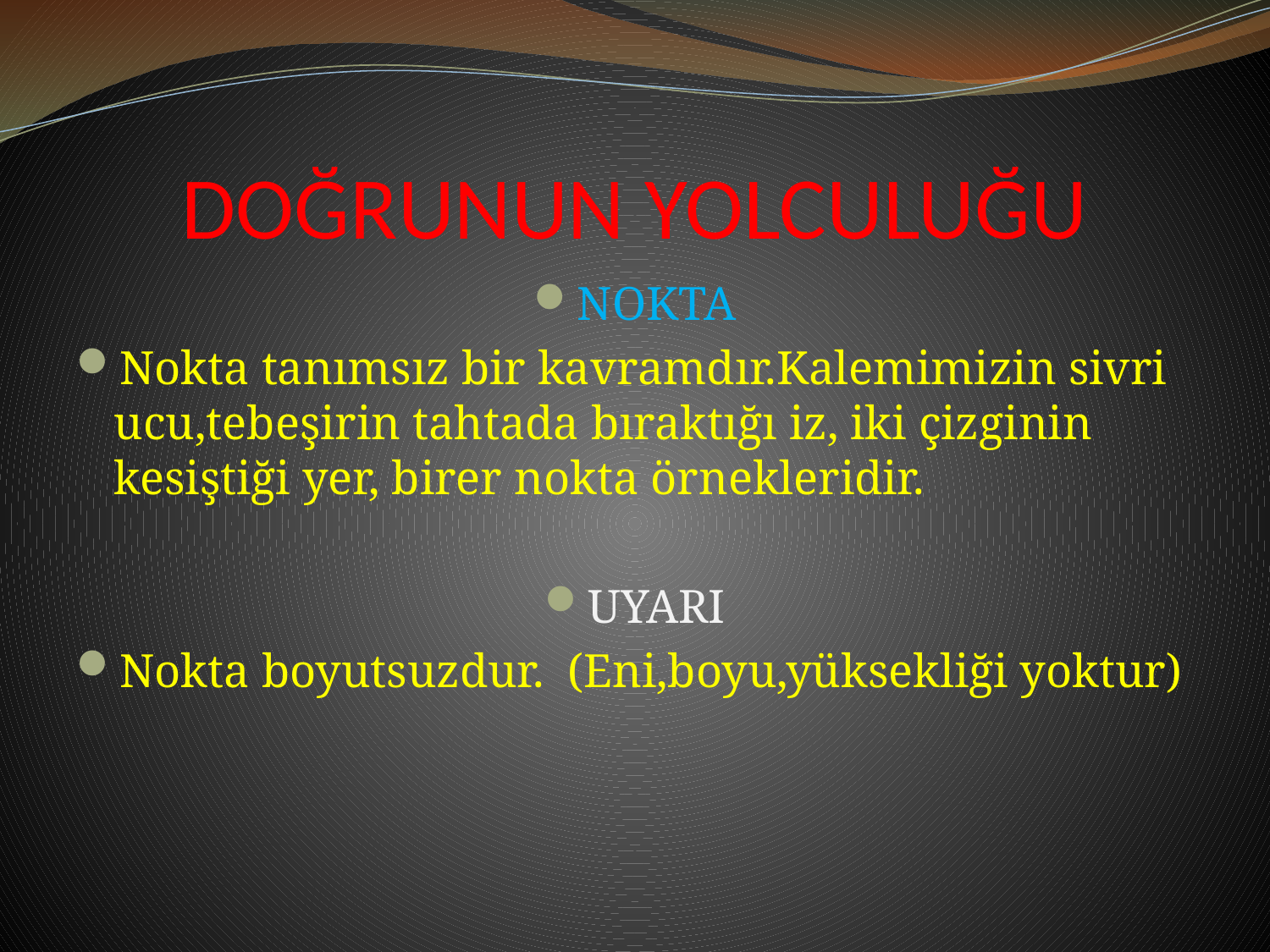

# DOĞRUNUN YOLCULUĞU
NOKTA
Nokta tanımsız bir kavramdır.Kalemimizin sivri ucu,tebeşirin tahtada bıraktığı iz, iki çizginin kesiştiği yer, birer nokta örnekleridir.

UYARI
Nokta boyutsuzdur.  (Eni,boyu,yüksekliği yoktur)